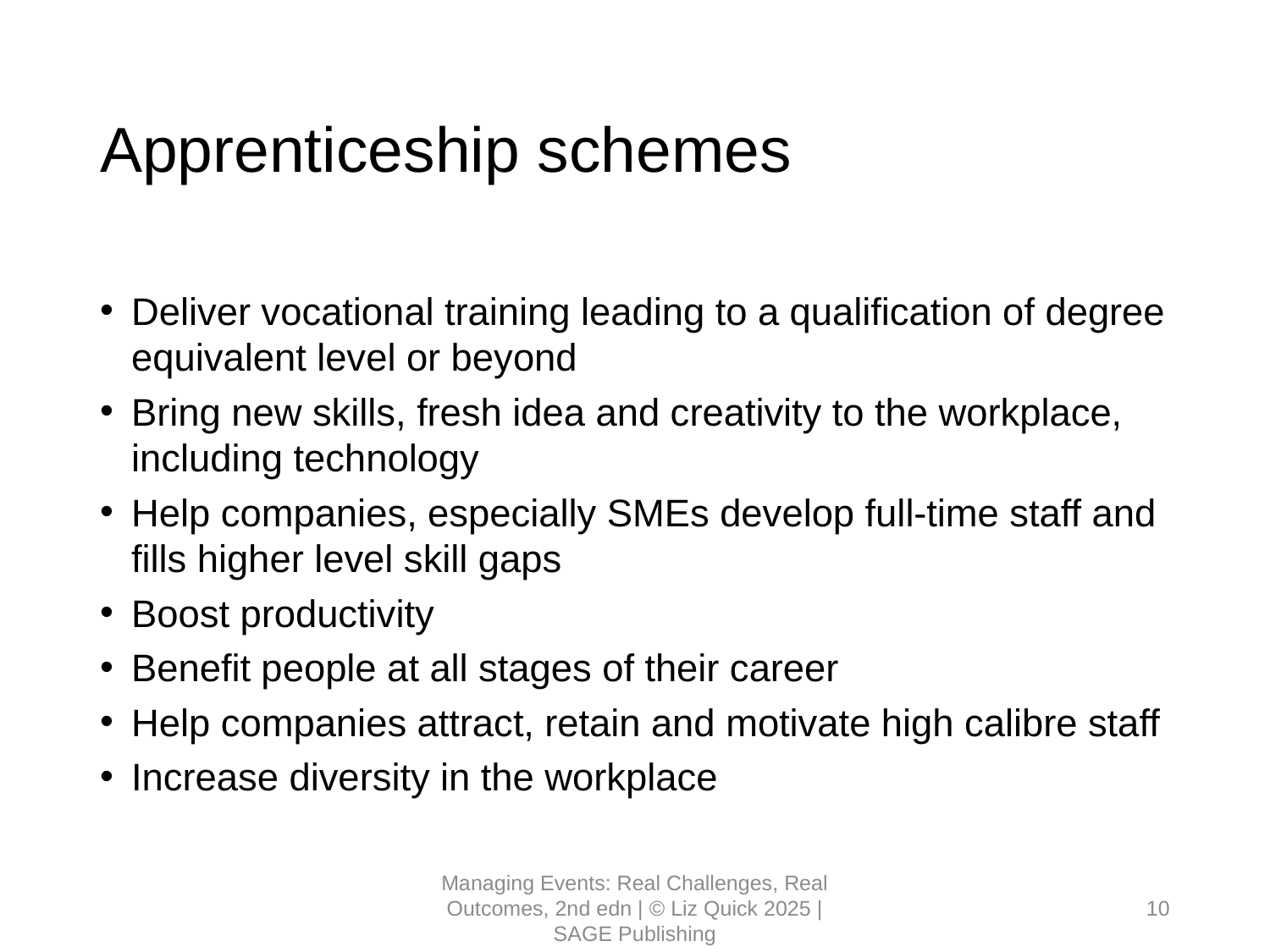

# Apprenticeship schemes
Deliver vocational training leading to a qualification of degree equivalent level or beyond
Bring new skills, fresh idea and creativity to the workplace, including technology
Help companies, especially SMEs develop full-time staff and fills higher level skill gaps
Boost productivity
Benefit people at all stages of their career
Help companies attract, retain and motivate high calibre staff
Increase diversity in the workplace
Managing Events: Real Challenges, Real Outcomes, 2nd edn | © Liz Quick 2025 | SAGE Publishing
10